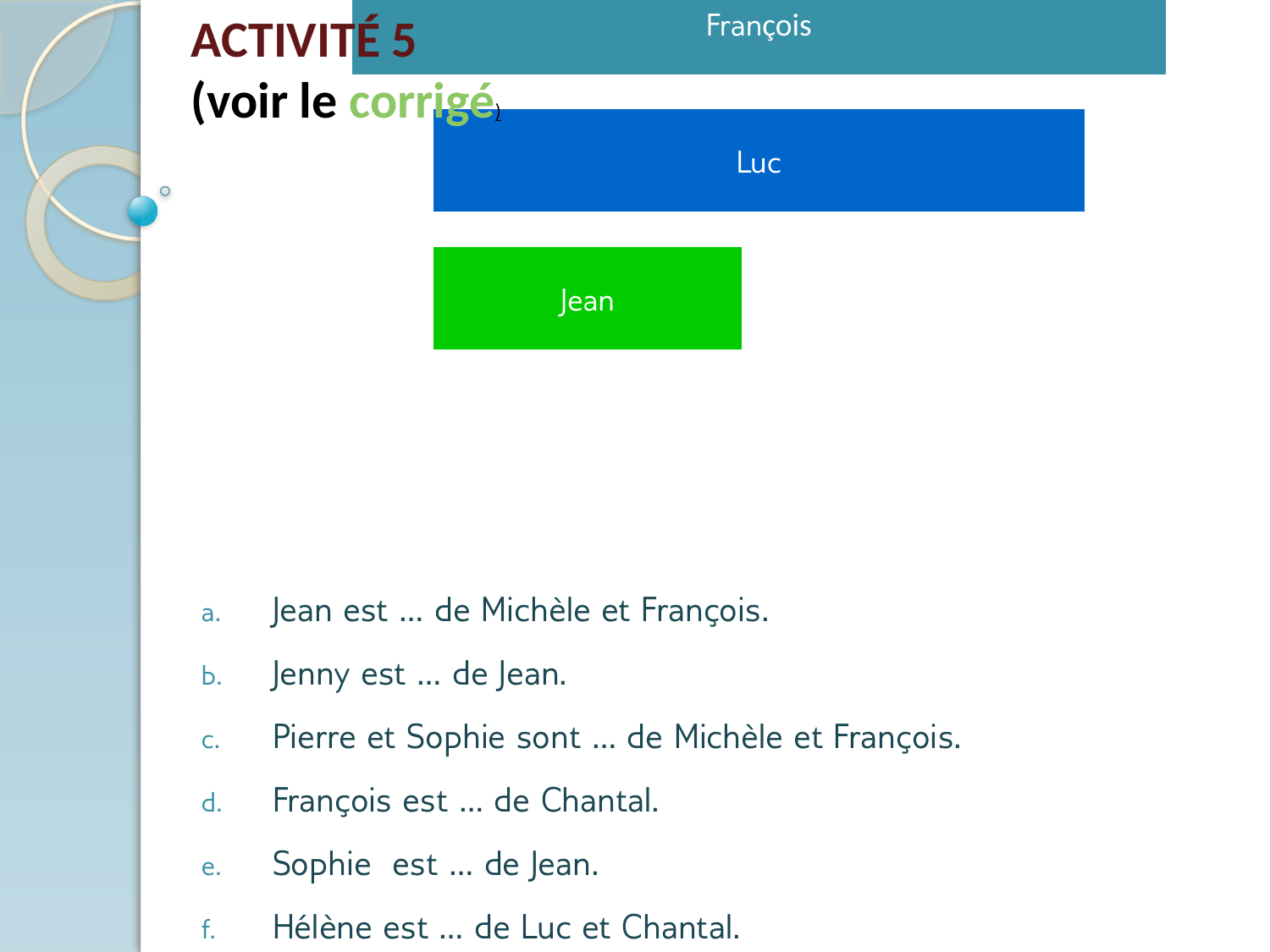

# ACTIVITÉ 5 (voir le corrigé)
Luc
Jean
Pierre
Jenny
Sophie
François
Michèle
Chantal
Hélène

Jean est … de Michèle et François.
Jenny est … de Jean.
Pierre et Sophie sont … de Michèle et François.
François est … de Chantal.
Sophie  est … de Jean.
Hélène est … de Luc et Chantal.